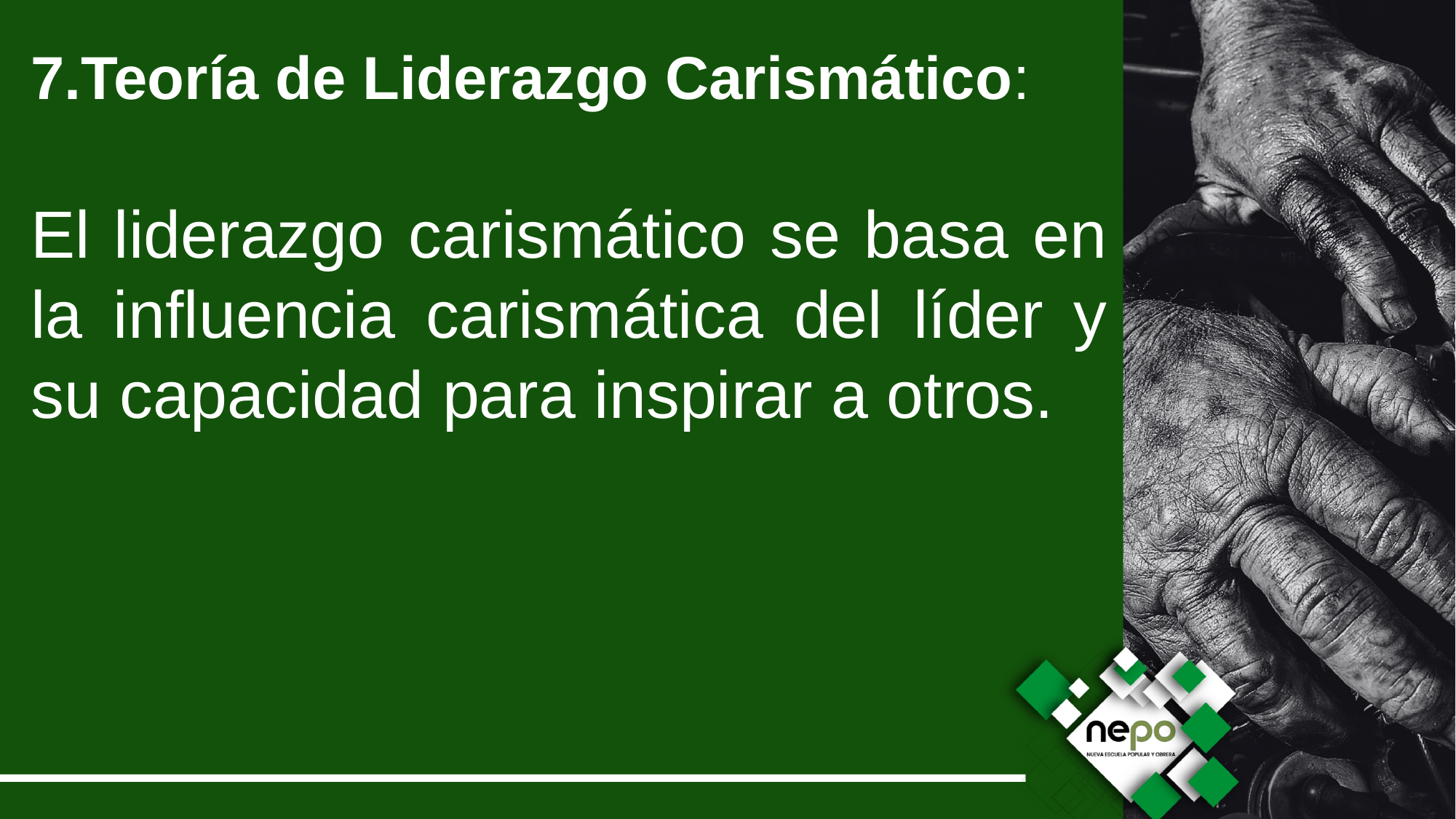

7.Teoría de Liderazgo Carismático:

El liderazgo carismático se basa en la influencia carismática del líder y su capacidad para inspirar a otros.